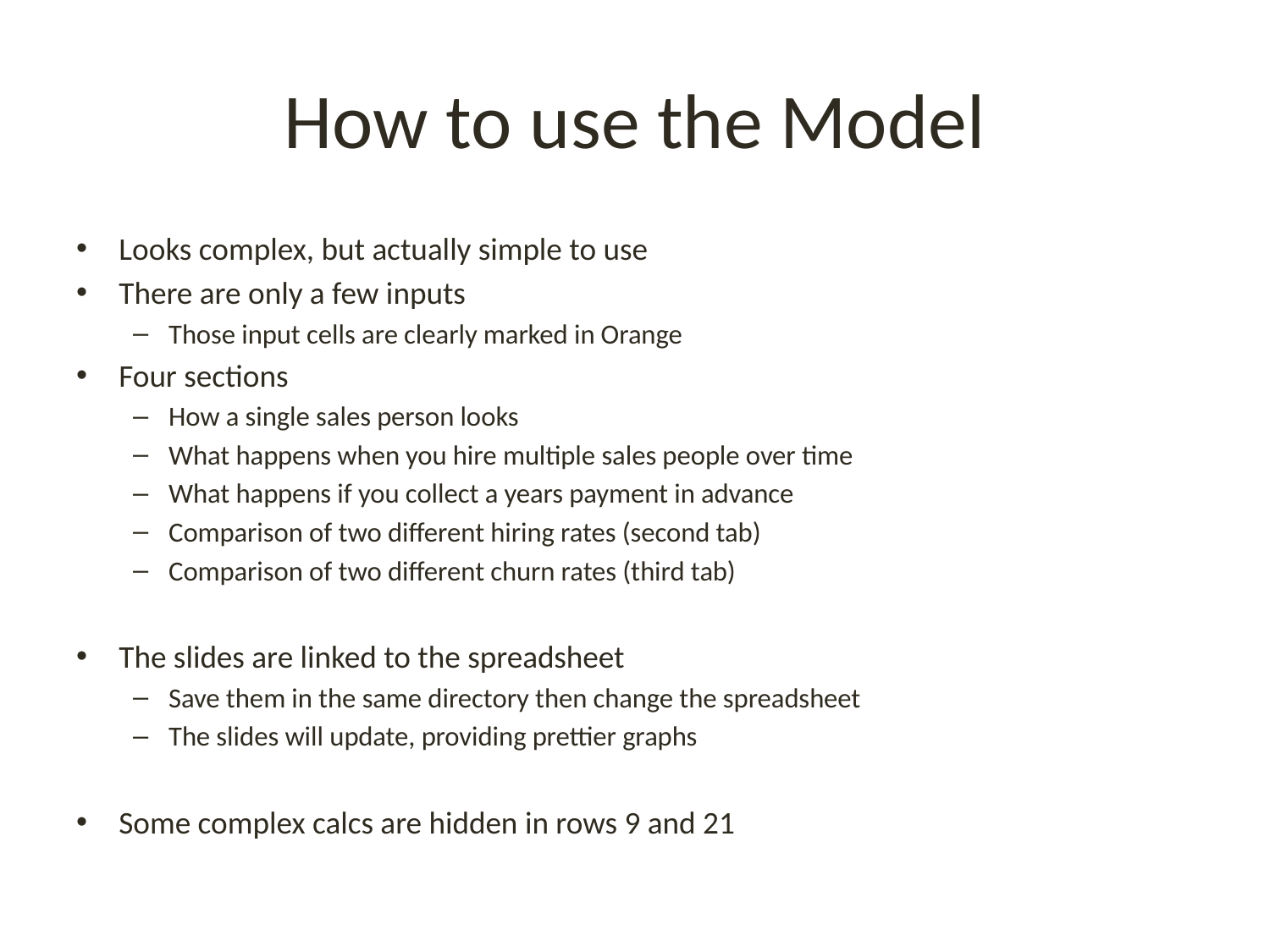

# How to use the Model
Looks complex, but actually simple to use
There are only a few inputs
Those input cells are clearly marked in Orange
Four sections
How a single sales person looks
What happens when you hire multiple sales people over time
What happens if you collect a years payment in advance
Comparison of two different hiring rates (second tab)
Comparison of two different churn rates (third tab)

The slides are linked to the spreadsheet
Save them in the same directory then change the spreadsheet
The slides will update, providing prettier graphs

Some complex calcs are hidden in rows 9 and 21